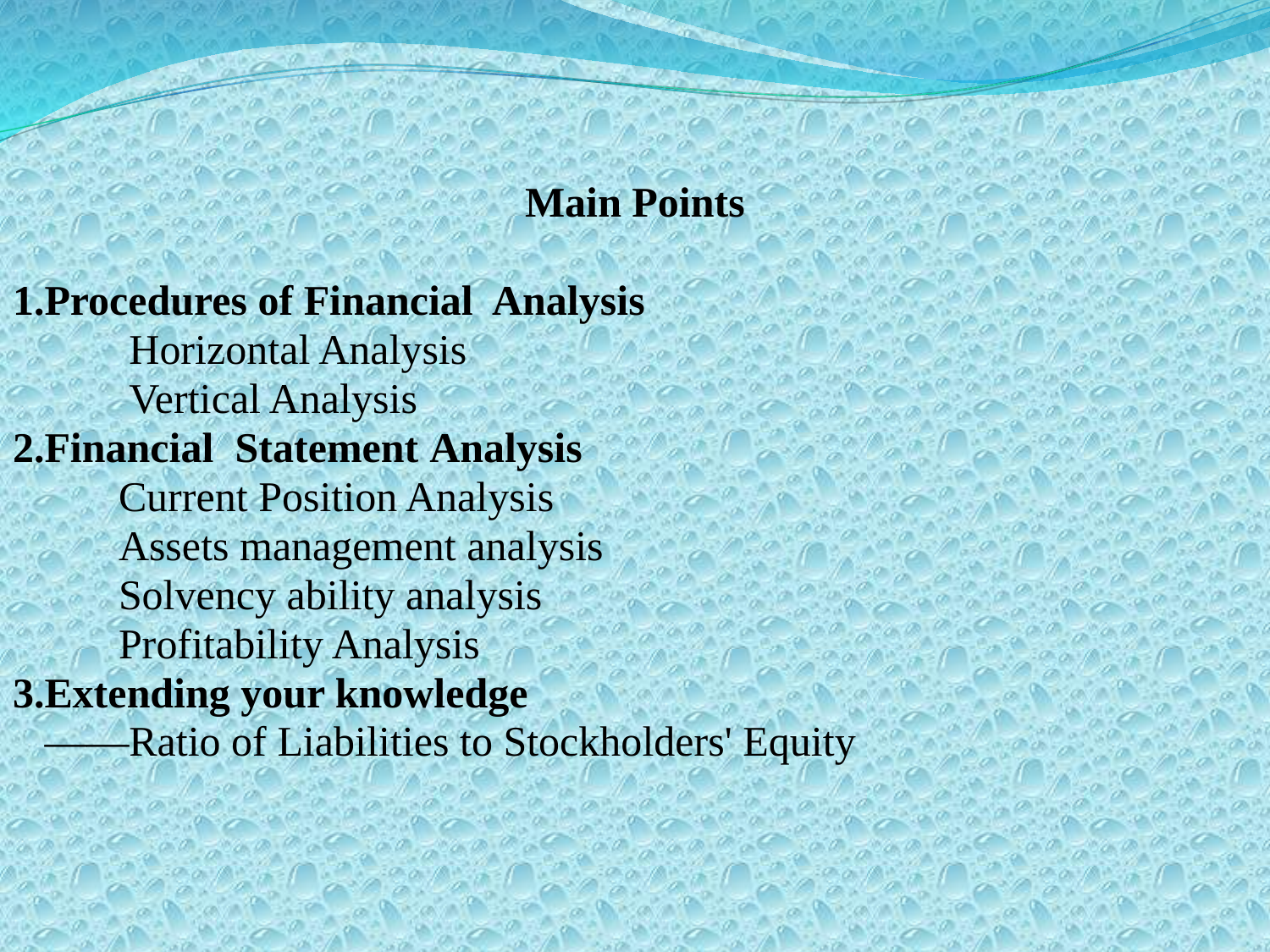

Main Points

1.Procedures of Financial  Analysis
           Horizontal Analysis
           Vertical Analysis
2.Financial  Statement Analysis
          Current Position Analysis
          Assets management analysis
          Solvency ability analysis
          Profitability Analysis
3.Extending your knowledge
   ——Ratio of Liabilities to Stockholders' Equity